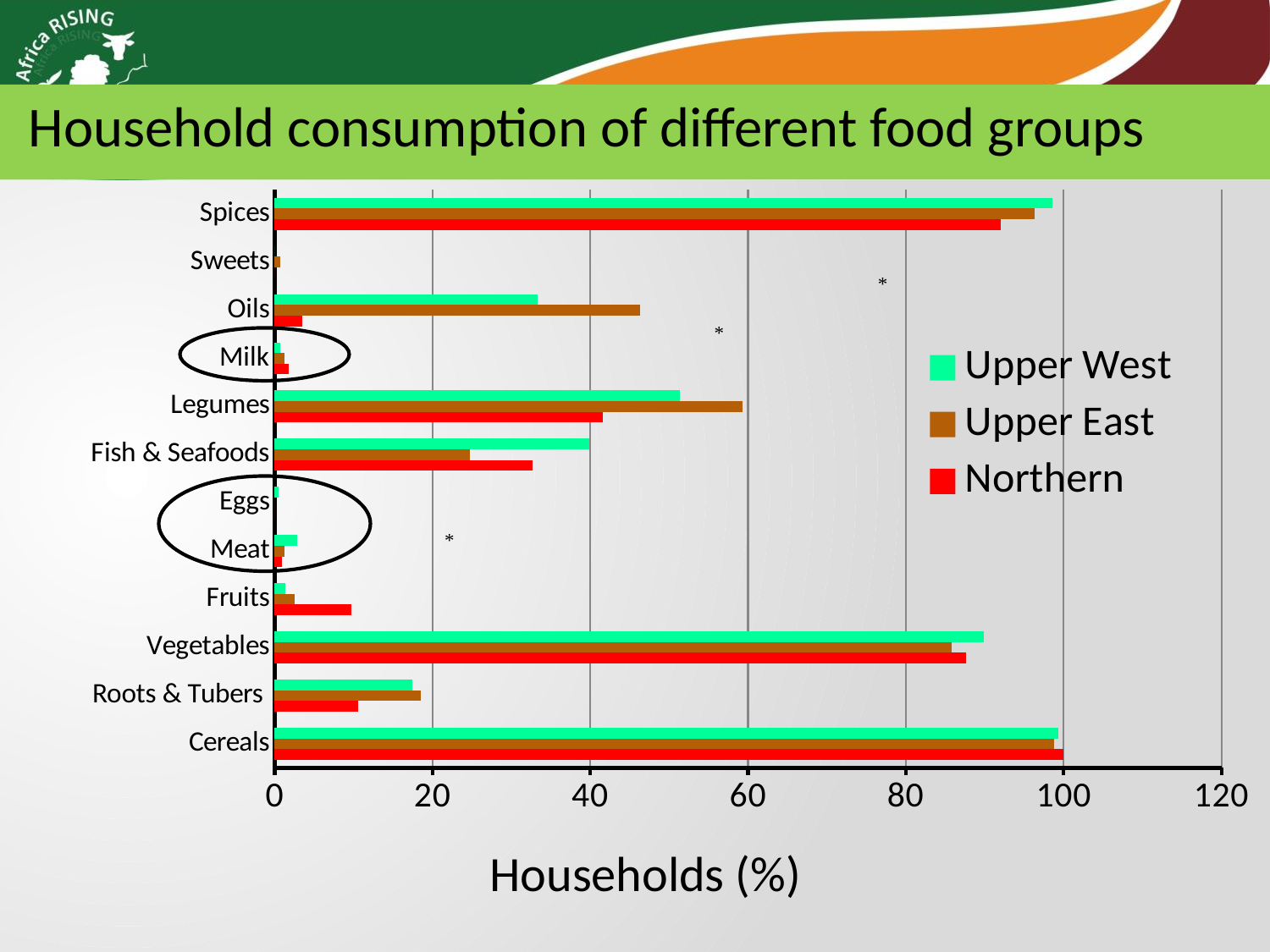

### Chart

| Category | Northern | Upper East | Upper West |
|---|---|---|---|
| Cereals | 100.0 | 98.8 | 99.3 |
| Roots & Tubers  | 10.6 | 18.5 | 17.4 |
| Vegetables | 87.6 | 85.8 | 89.9 |
| Fruits | 9.700000000000001 | 2.5 | 1.4 |
| Meat | 0.9 | 1.2 | 2.9 |
| Eggs | 0.0 | 0.0 | 0.5 |
| Fish & Seafoods | 32.7 | 24.7 | 39.9 |
| Legumes | 41.6 | 59.3 | 51.4 |
| Milk | 1.8 | 1.2 | 0.7000000000000006 |
| Oils | 3.5 | 46.3 | 33.300000000000004 |
| Sweets | 0.0 | 0.7000000000000006 | 0.0 |
| Spices | 92.0 | 96.3 | 98.6 |
Household consumption of different food groups

Households (%)